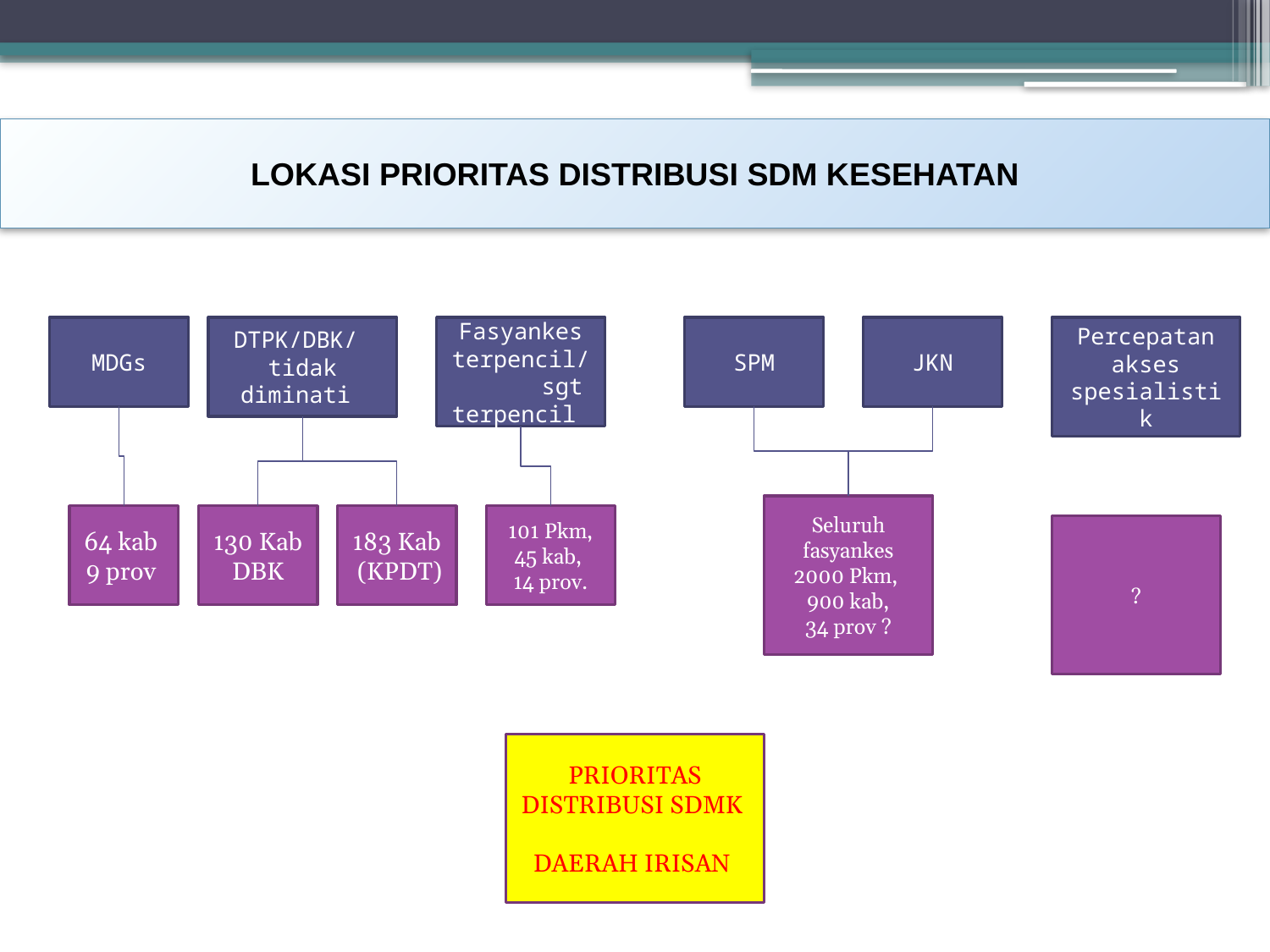

LOKASI PRIORITAS DISTRIBUSI SDM KESEHATAN
MDGs
DTPK/DBK/  tidak diminati
Fasyankes terpencil/       sgt terpencil
SPM
JKN
Percepatan akses spesialistik
Seluruh fasyankes 2000 Pkm,  900 kab,
34 prov ?
64 kab
9 prov
130 Kab DBK
183 Kab  (KPDT)
101 Pkm, 45 kab,
14 prov.
?
PRIORITAS DISTRIBUSI SDMK

DAERAH IRISAN